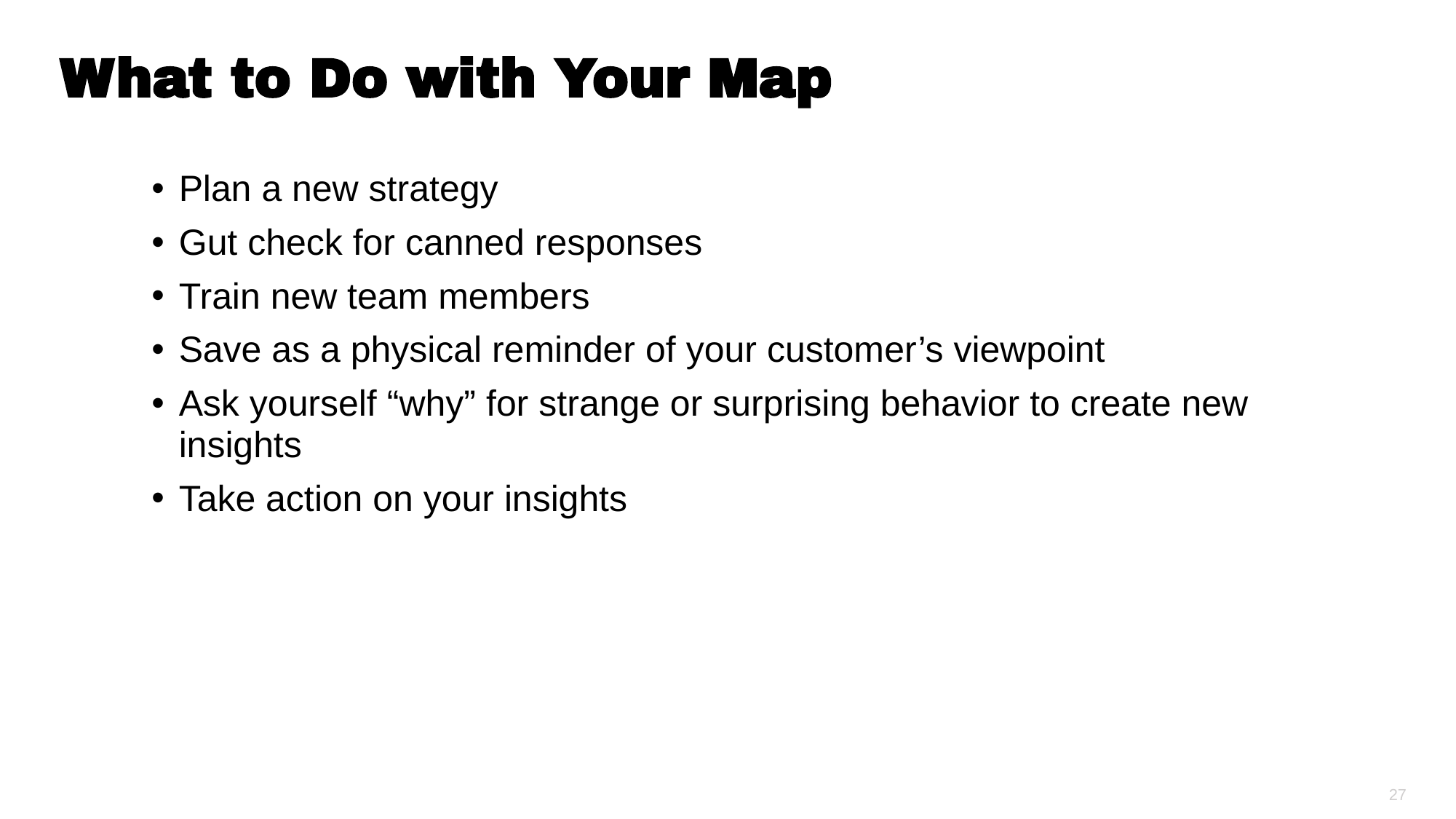

# What to Do with Your Map
Plan a new strategy
Gut check for canned responses
Train new team members
Save as a physical reminder of your customer’s viewpoint
Ask yourself “why” for strange or surprising behavior to create new insights
Take action on your insights
27